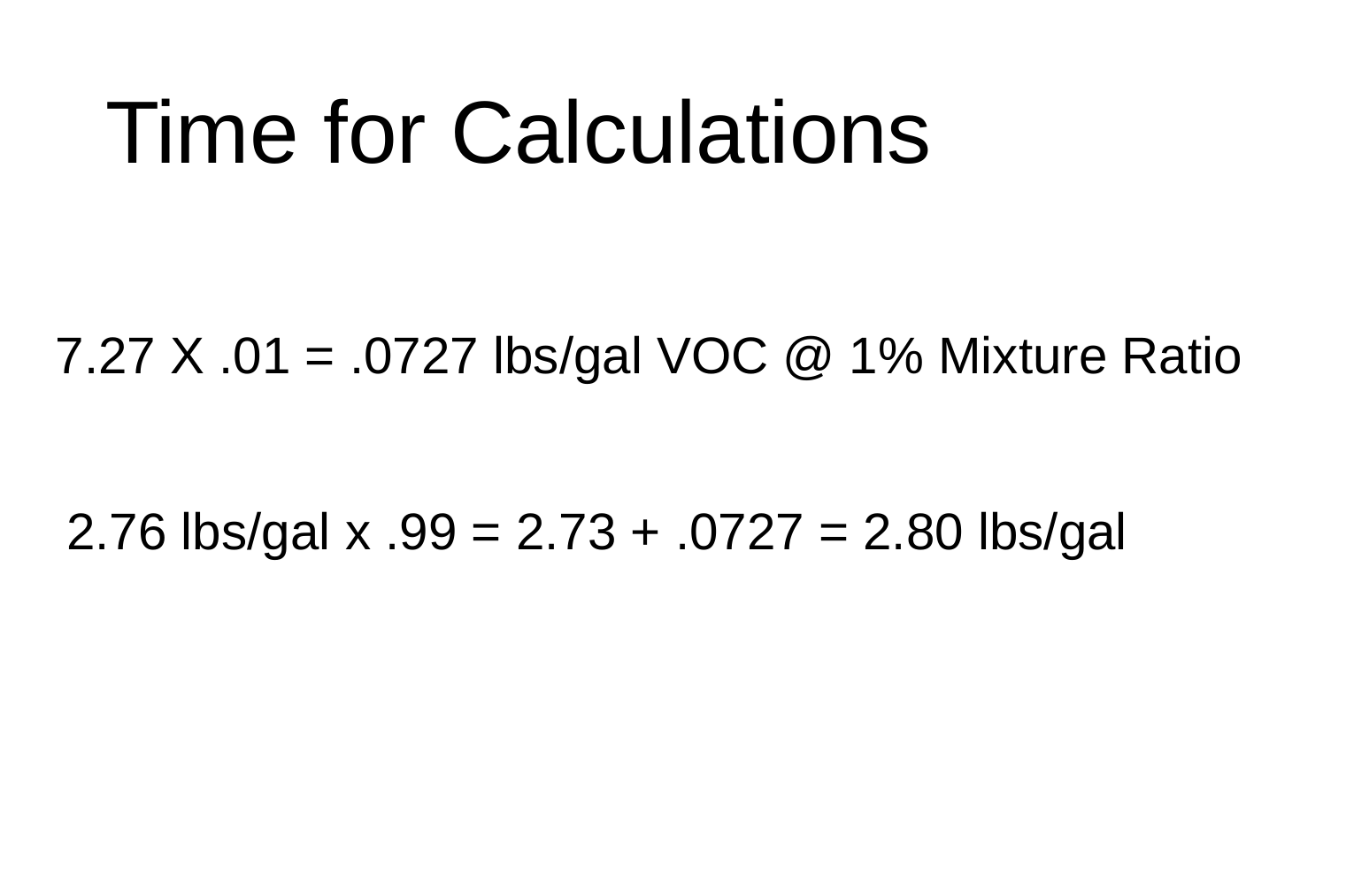

# Time for Calculations
7.27 X .01 = .0727 lbs/gal VOC @ 1% Mixture Ratio
2.76 lbs/gal x .99 = 2.73 + .0727 = 2.80 lbs/gal